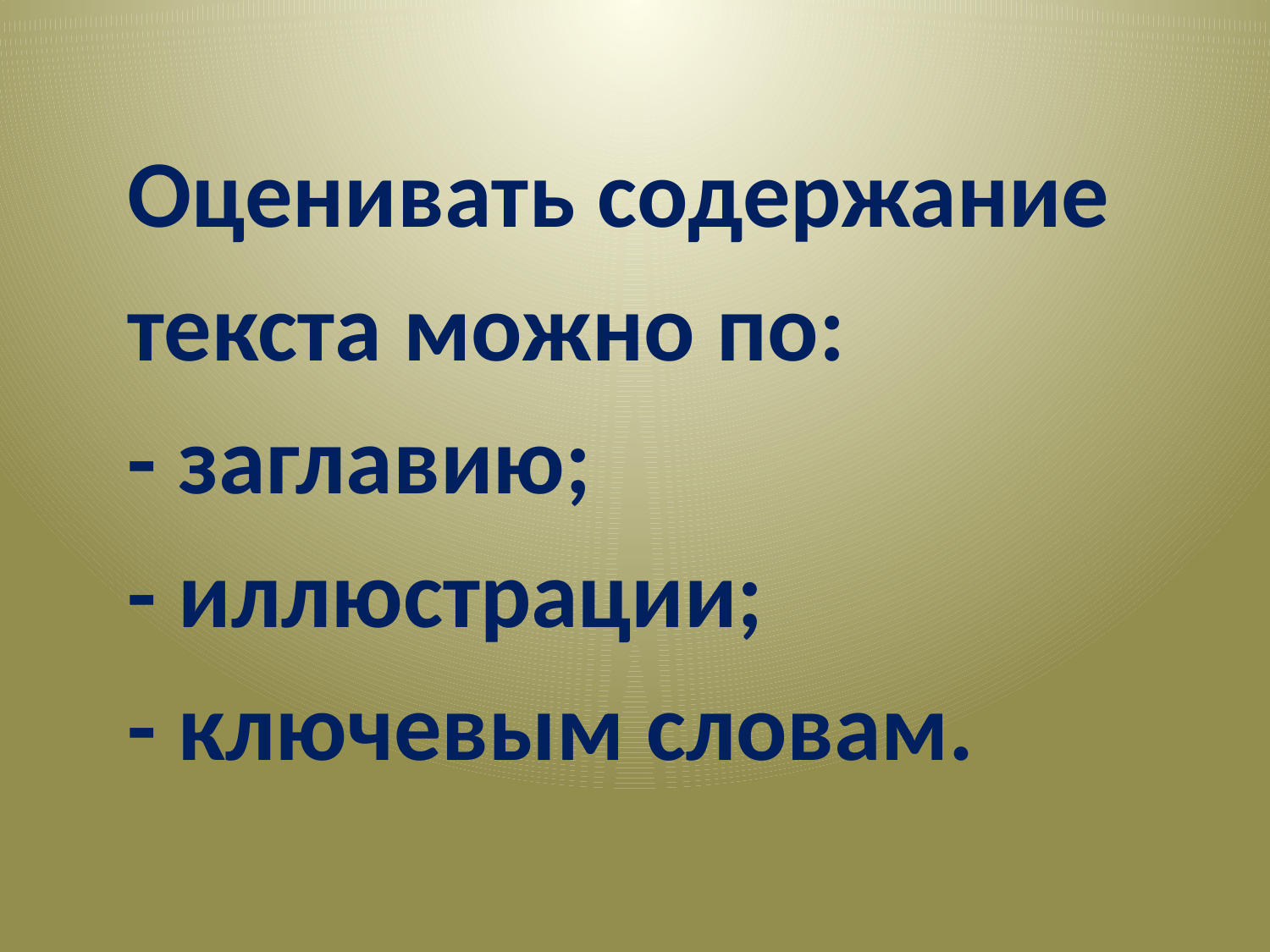

Оценивать содержание
текста можно по:
- заглавию;
- иллюстрации;
- ключевым словам.